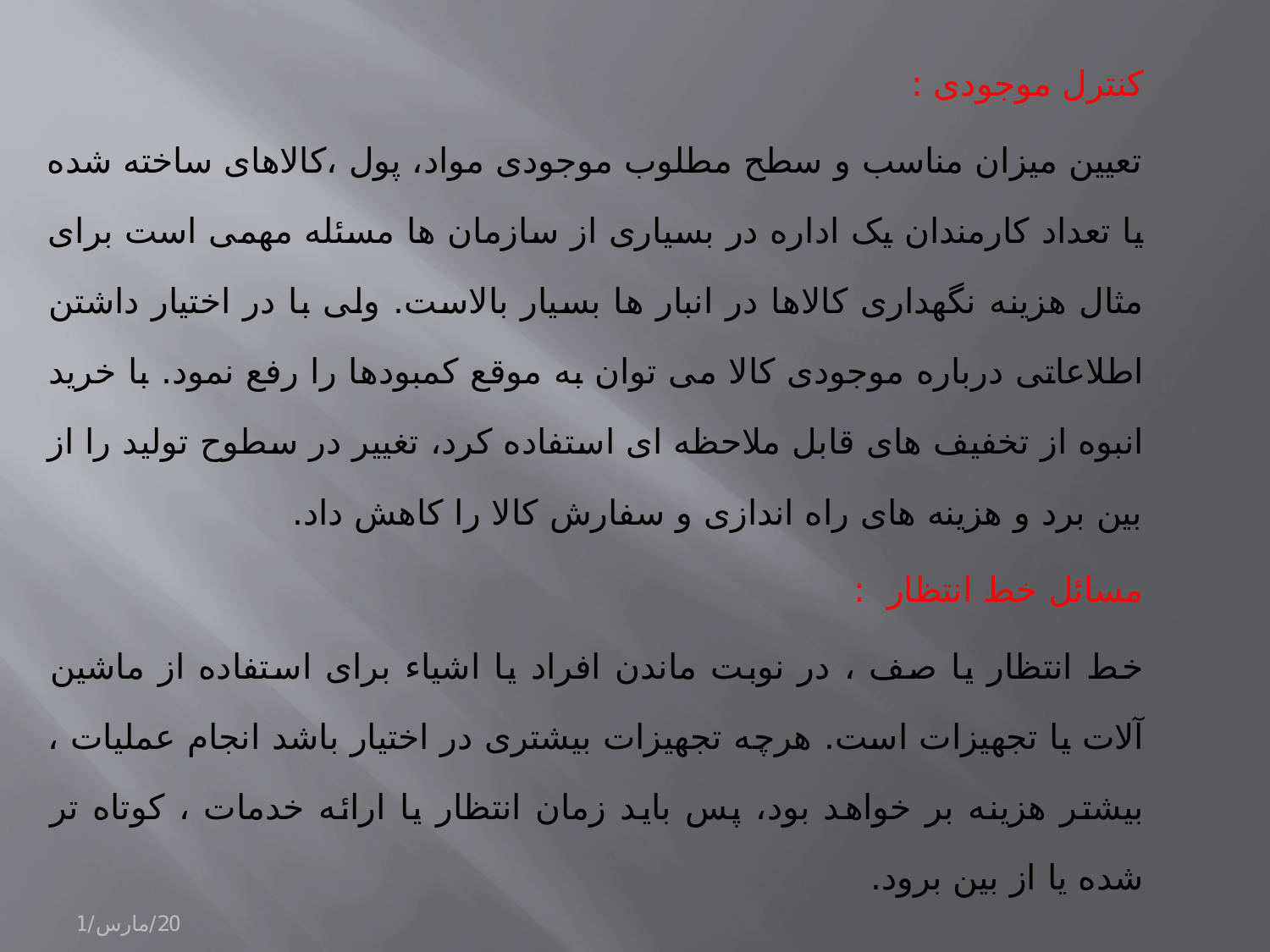

کنترل موجودی :
تعیین میزان مناسب و سطح مطلوب موجودی مواد، پول ،کالاهای ساخته شده یا تعداد کارمندان یک اداره در بسیاری از سازمان ها مسئله مهمی است برای مثال هزینه نگهداری کالاها در انبار ها بسیار بالاست. ولی با در اختیار داشتن اطلاعاتی درباره موجودی کالا می توان به موقع کمبودها را رفع نمود. با خرید انبوه از تخفیف های قابل ملاحظه ای استفاده کرد، تغییر در سطوح تولید را از بین برد و هزینه های راه اندازی و سفارش کالا را کاهش داد.
مسائل خط انتظار  :
خط انتظار یا صف ، در نوبت ماندن افراد یا اشیاء برای استفاده از ماشین آلات یا تجهیزات است. هرچه تجهیزات بیشتری در اختیار باشد انجام عملیات ، بیشتر هزینه بر خواهد بود، پس باید زمان انتظار یا ارائه خدمات ، کوتاه تر شده یا از بین برود.
20/مارس/1